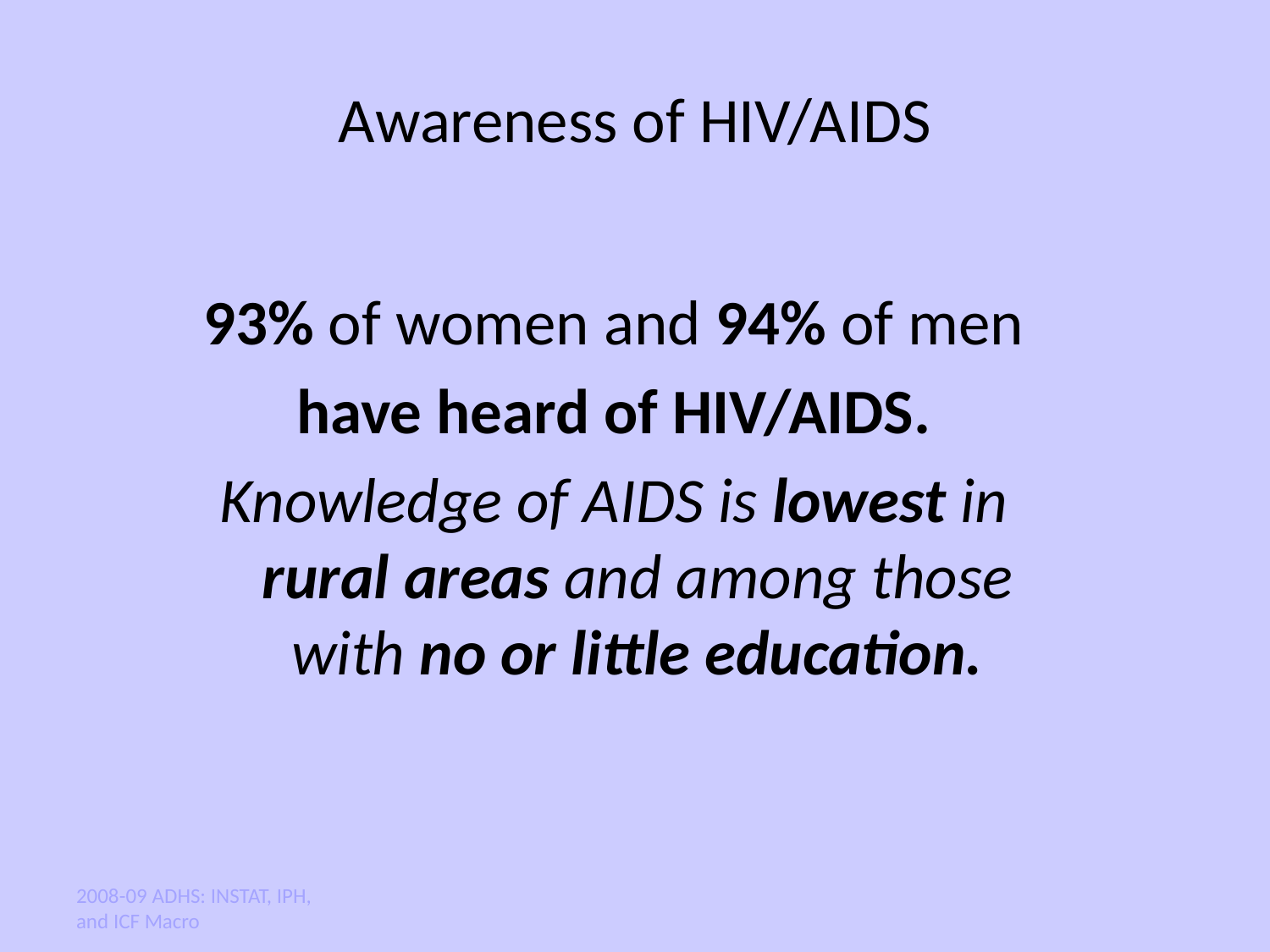

# Awareness of HIV/AIDS
93% of women and 94% of men
have heard of HIV/AIDS.
Knowledge of AIDS is lowest in rural areas and among those with no or little education.
2008-09 ADHS: INSTAT, IPH, and ICF Macro